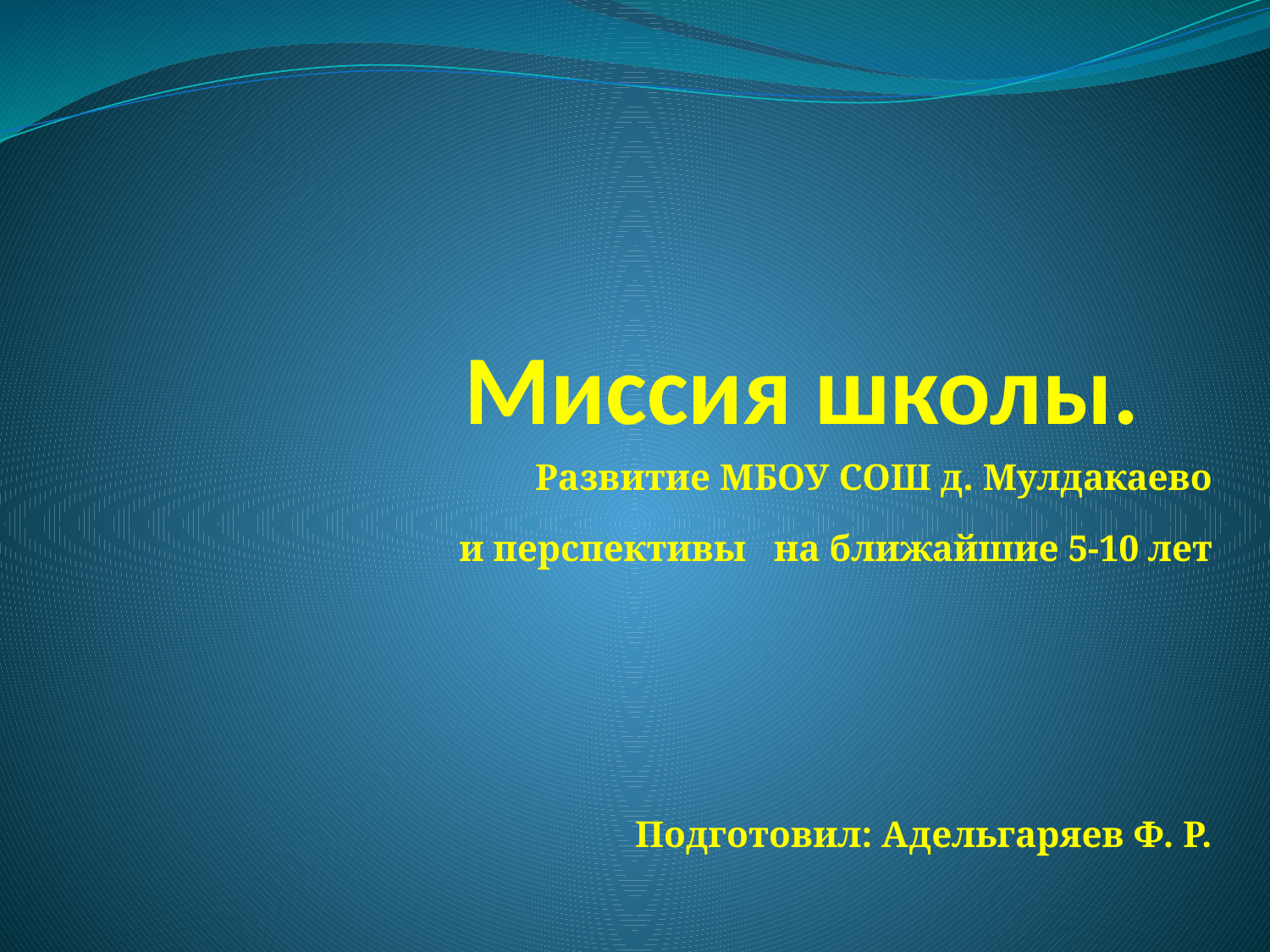

# Миссия школы.
Развитие МБОУ СОШ д. Мулдакаево
 и перспективы   на ближайшие 5-10 лет

Подготовил: Адельгаряев Ф. Р.